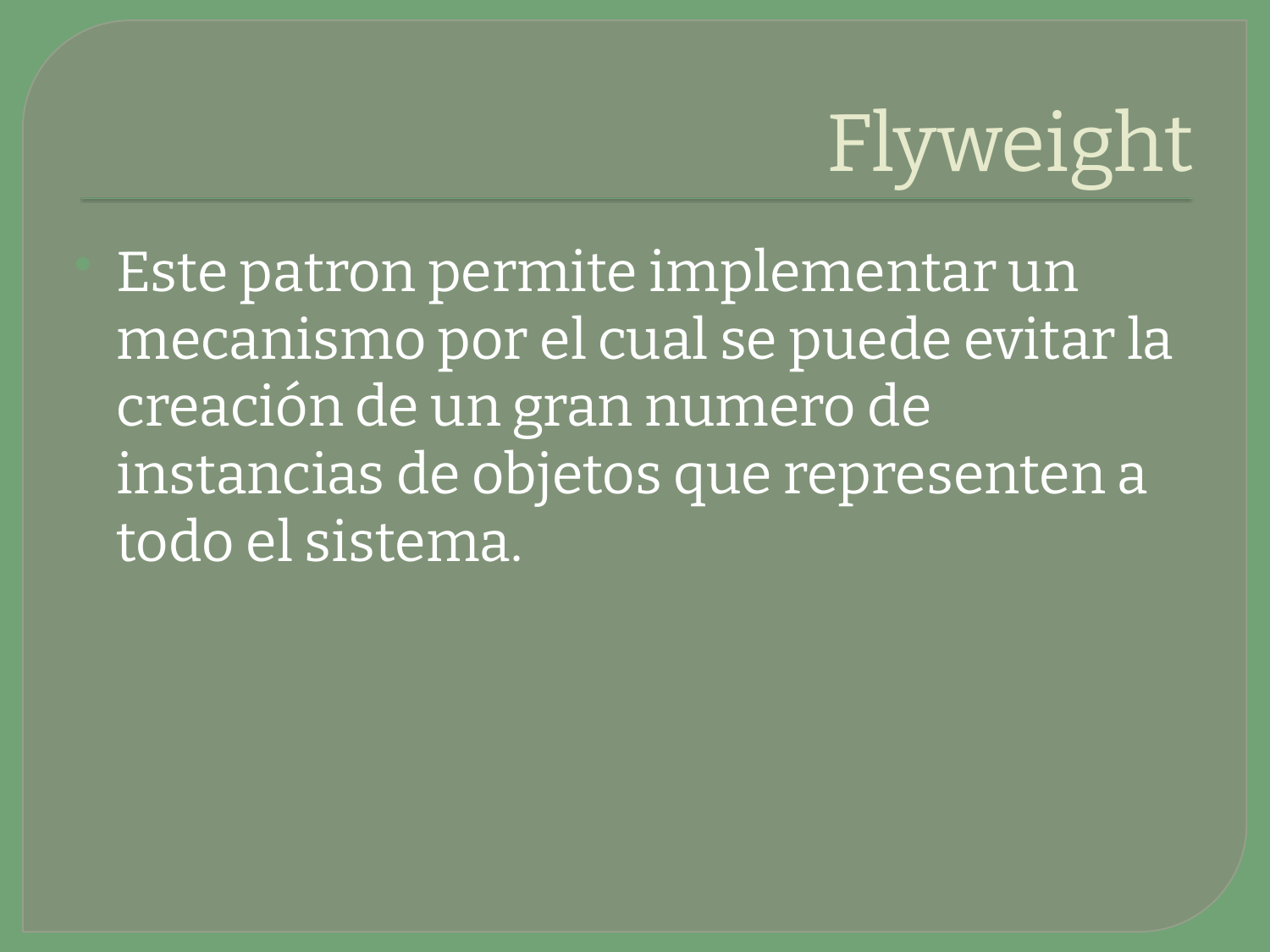

# Flyweight
Este patron permite implementar un mecanismo por el cual se puede evitar la creación de un gran numero de instancias de objetos que representen a todo el sistema.